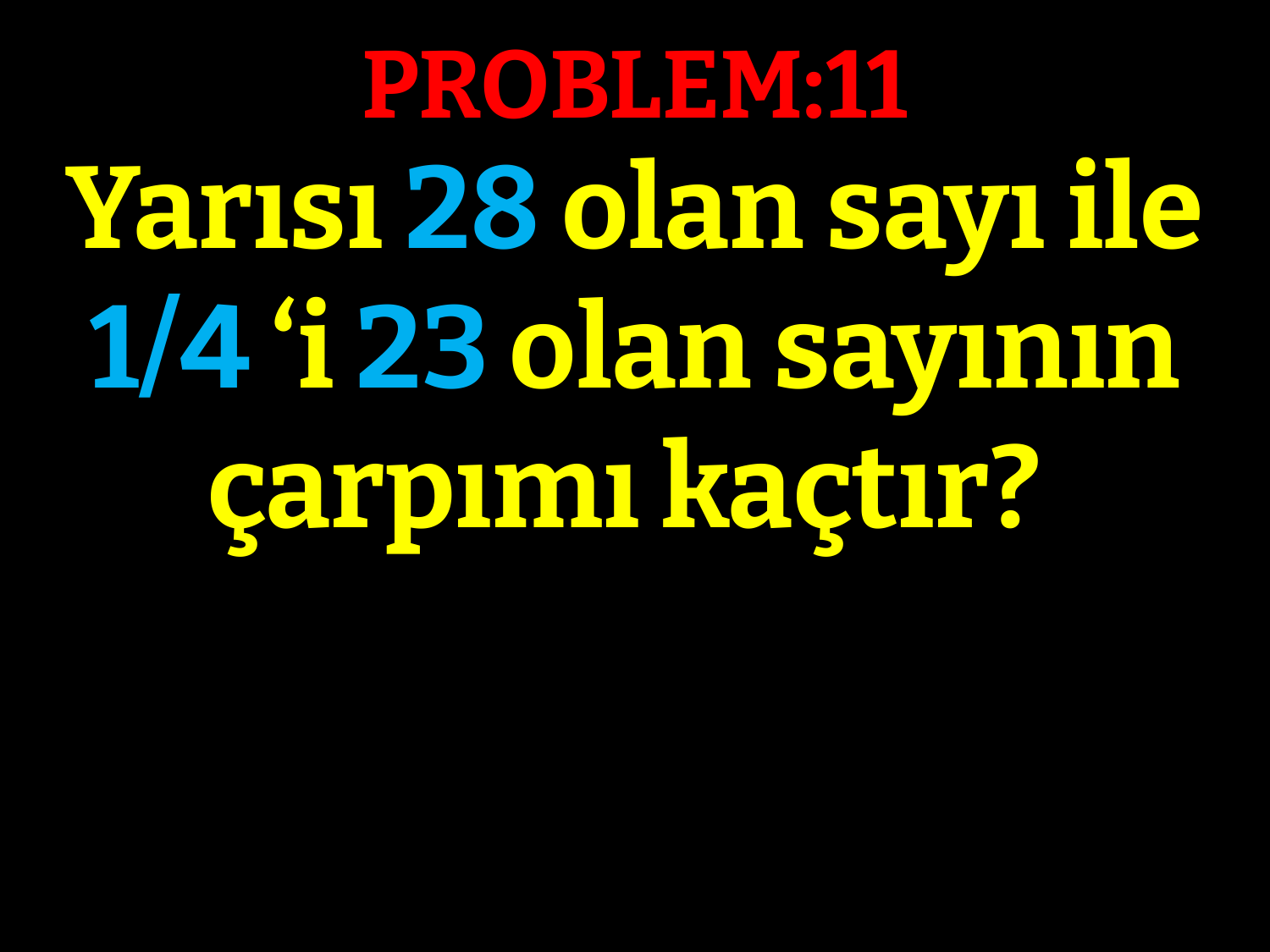

PROBLEM:11
Yarısı 28 olan sayı ile 1/4 ‘i 23 olan sayının çarpımı kaçtır?
#